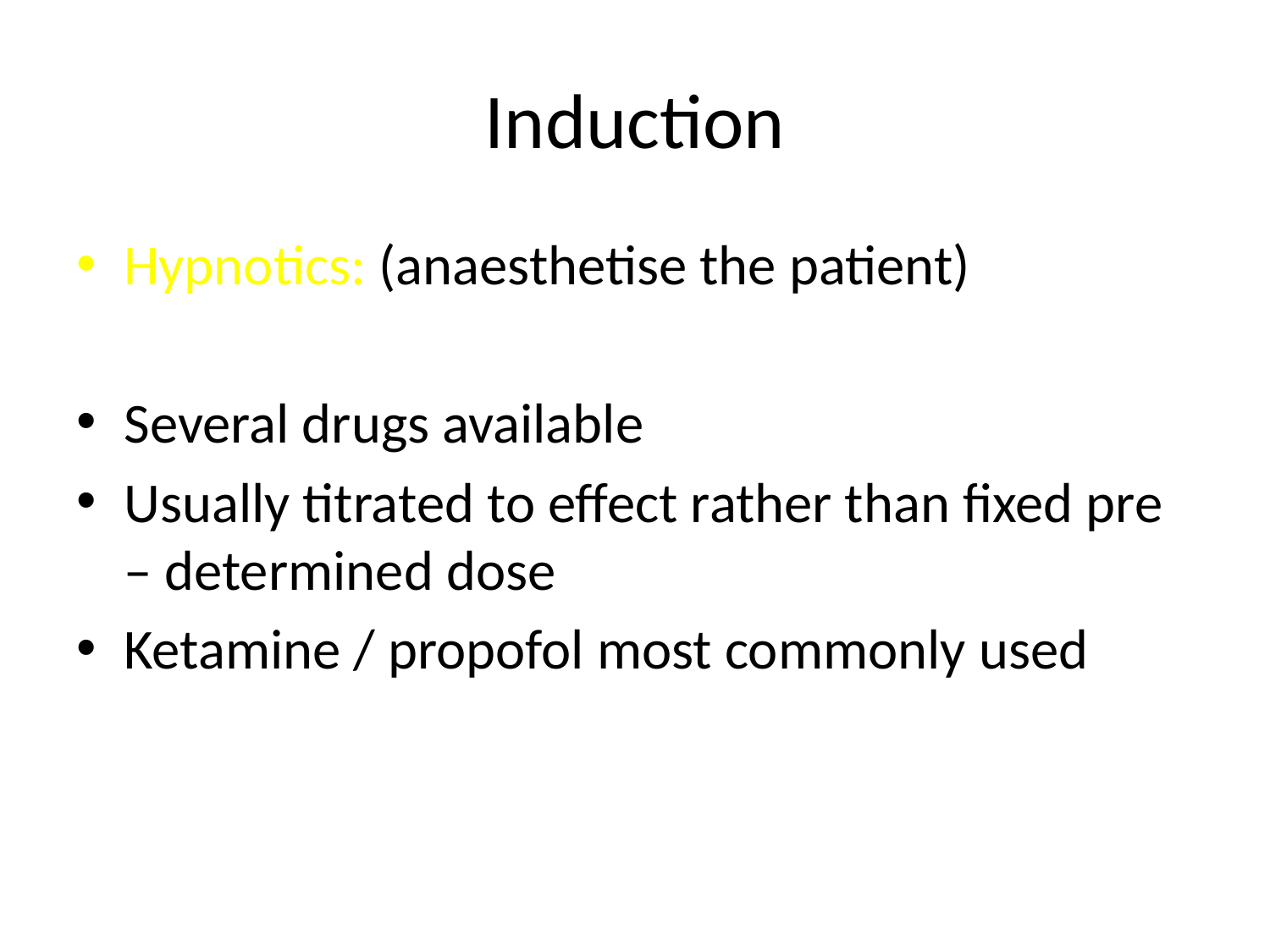

# Induction
Hypnotics: (anaesthetise the patient)

Several drugs available
Usually titrated to effect rather than fixed pre – determined dose
Ketamine / propofol most commonly used